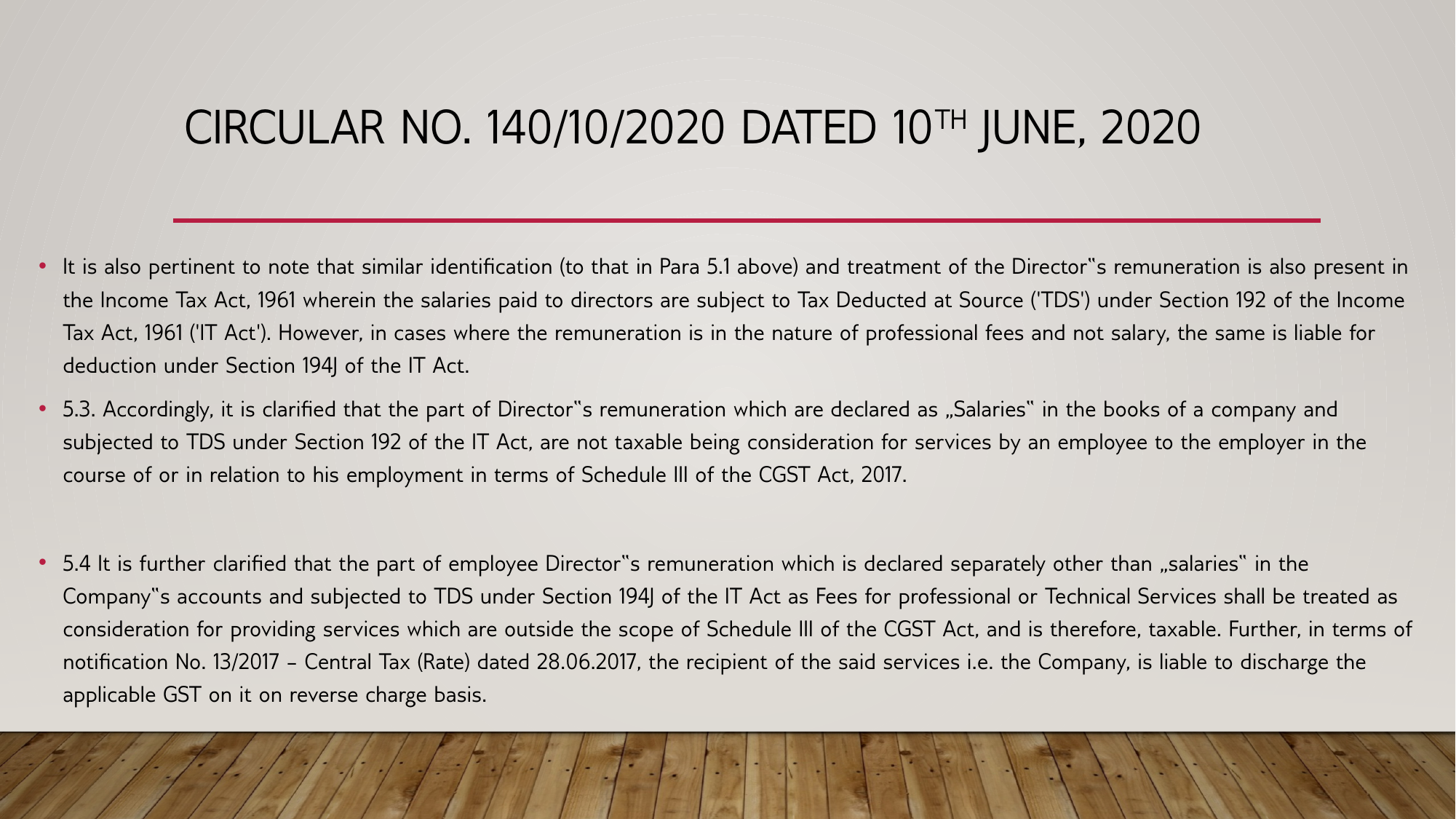

# Circular No. 140/10/2020 dated 10th June, 2020
It is also pertinent to note that similar identification (to that in Para 5.1 above) and treatment of the Director‟s remuneration is also present in the Income Tax Act, 1961 wherein the salaries paid to directors are subject to Tax Deducted at Source ('TDS') under Section 192 of the Income Tax Act, 1961 ('IT Act'). However, in cases where the remuneration is in the nature of professional fees and not salary, the same is liable for deduction under Section 194J of the IT Act.
5.3. Accordingly, it is clarified that the part of Director‟s remuneration which are declared as „Salaries‟ in the books of a company and subjected to TDS under Section 192 of the IT Act, are not taxable being consideration for services by an employee to the employer in the course of or in relation to his employment in terms of Schedule III of the CGST Act, 2017.

5.4 It is further clarified that the part of employee Director‟s remuneration which is declared separately other than „salaries‟ in the Company‟s accounts and subjected to TDS under Section 194J of the IT Act as Fees for professional or Technical Services shall be treated as consideration for providing services which are outside the scope of Schedule III of the CGST Act, and is therefore, taxable. Further, in terms of notification No. 13/2017 – Central Tax (Rate) dated 28.06.2017, the recipient of the said services i.e. the Company, is liable to discharge the applicable GST on it on reverse charge basis.